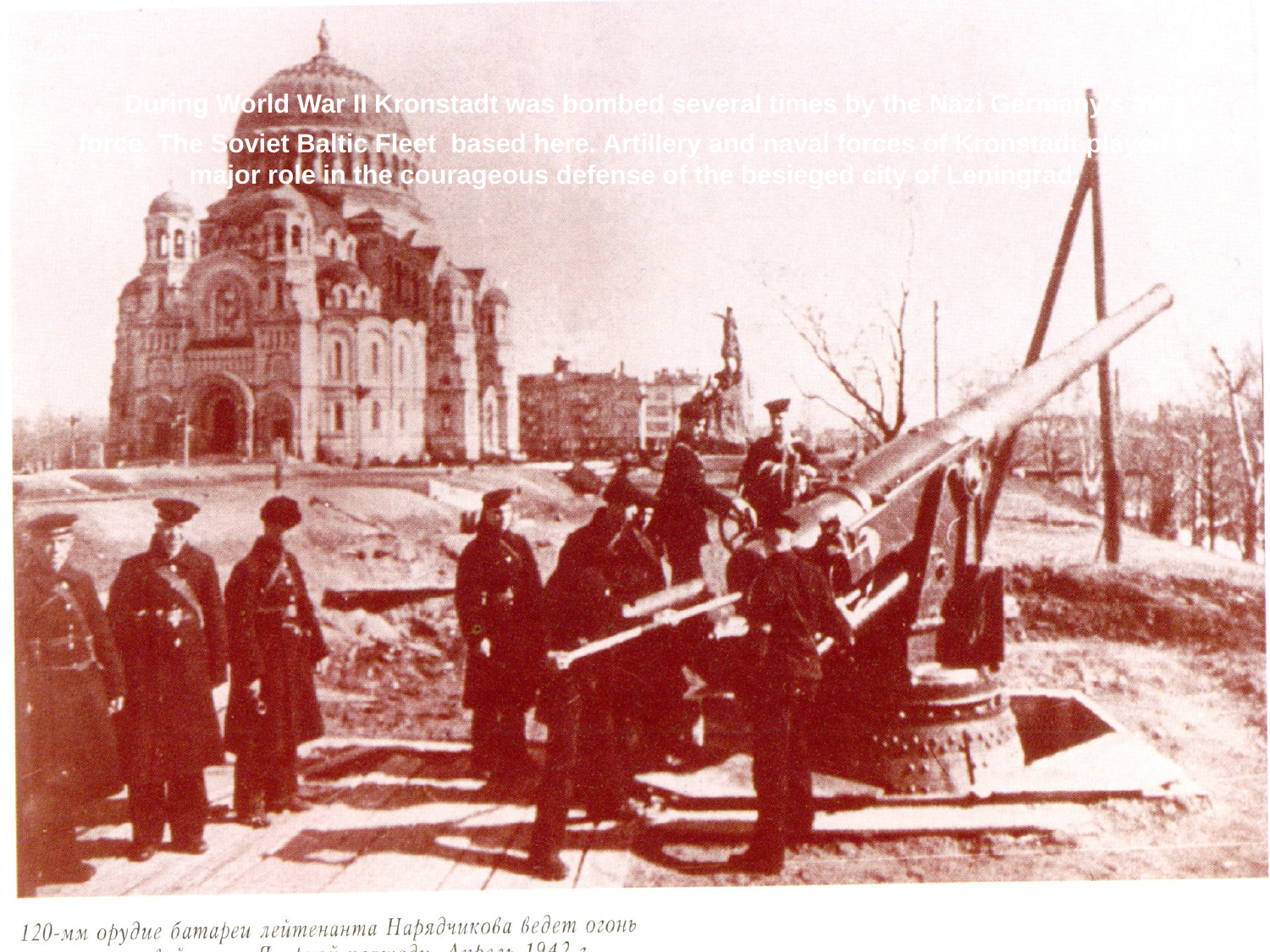

# During World War II Kronstadt was bombed several times by the Nazi Germany's air force. The Soviet Baltic Fleet  based here. Artillery and naval forces of Kronstadt played a major role in the courageous defense of the besieged city of Leningrad.